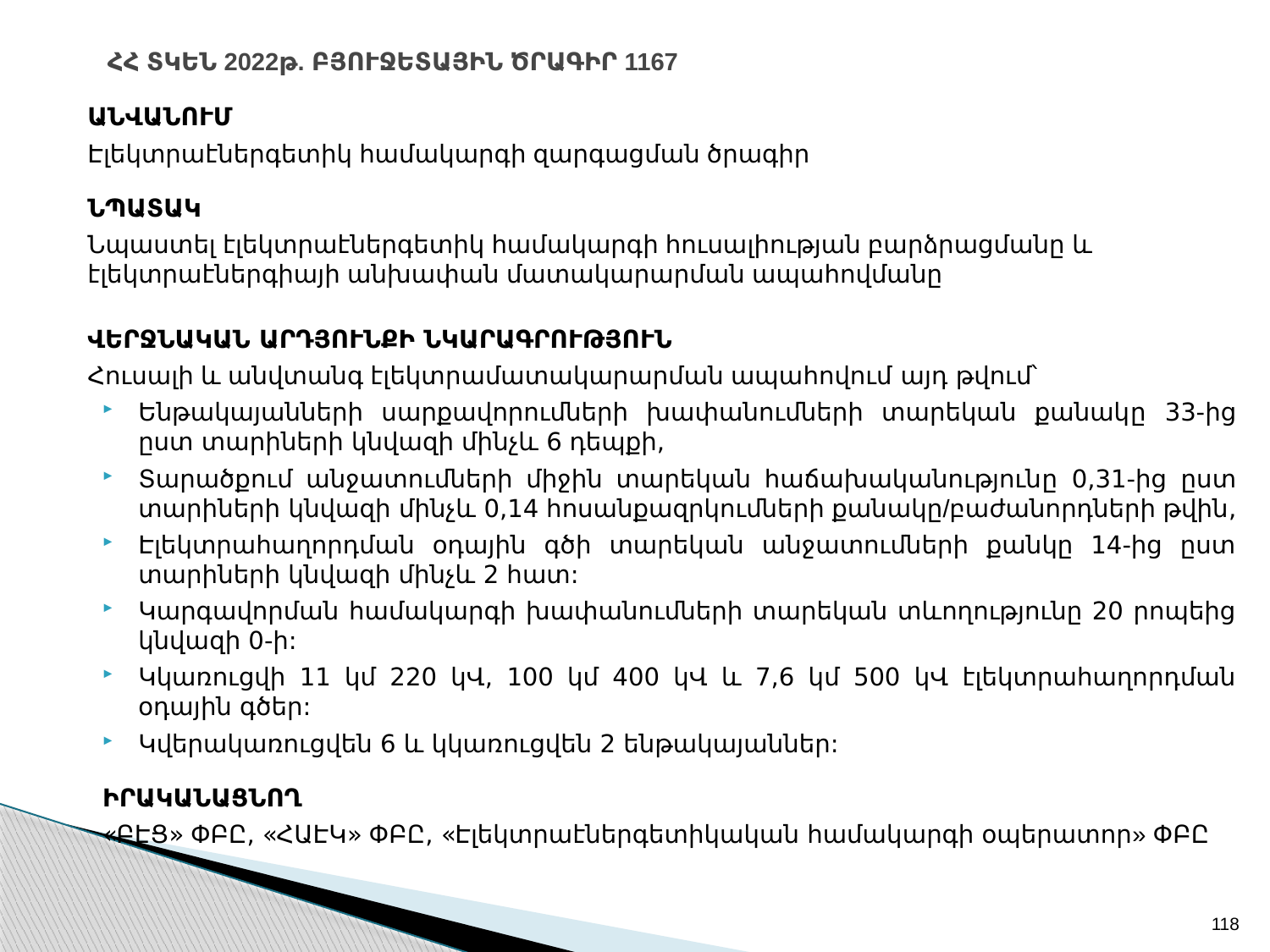

# ՀՀ ՏԿԵՆ 2022թ. ԲՅՈՒՋԵՏԱՅԻՆ ԾՐԱԳԻՐ 1167
ԱՆՎԱՆՈՒՄ
Էլեկտրաէներգետիկ համակարգի զարգացման ծրագիր

ՆՊԱՏԱԿ
Նպաստել էլեկտրաէներգետիկ համակարգի հուսալիության բարձրացմանը և էլեկտրաէներգիայի անխափան մատակարարման ապահովմանը

ՎԵՐՋՆԱԿԱՆ ԱՐԴՅՈՒՆՔԻ ՆԿԱՐԱԳՐՈՒԹՅՈՒՆ
Հուսալի և անվտանգ էլեկտրամատակարարման ապահովում այդ թվում՝
Ենթակայանների սարքավորումների խափանումների տարեկան քանակը 33-ից ըստ տարիների կնվազի մինչև 6 դեպքի,
Տարածքում անջատումների միջին տարեկան հաճախականությունը 0,31-ից ըստ տարիների կնվազի մինչև 0,14 հոսանքազրկումների քանակը/բաժանորդների թվին,
Էլեկտրահաղորդման օդային գծի տարեկան անջատումների քանկը 14-ից ըստ տարիների կնվազի մինչև 2 հատ:
Կարգավորման համակարգի խափանումների տարեկան տևողությունը 20 րոպեից կնվազի 0-ի:
Կկառուցվի 11 կմ 220 կՎ, 100 կմ 400 կՎ և 7,6 կմ 500 կՎ էլեկտրահաղորդման օդային գծեր:
Կվերակառուցվեն 6 և կկառուցվեն 2 ենթակայաններ:

ԻՐԱԿԱՆԱՑՆՈՂ
«ԲԷՑ» ՓԲԸ, «ՀԱԷԿ» ՓԲԸ, «Էլեկտրաէներգետիկական համակարգի օպերատոր» ՓԲԸ
118